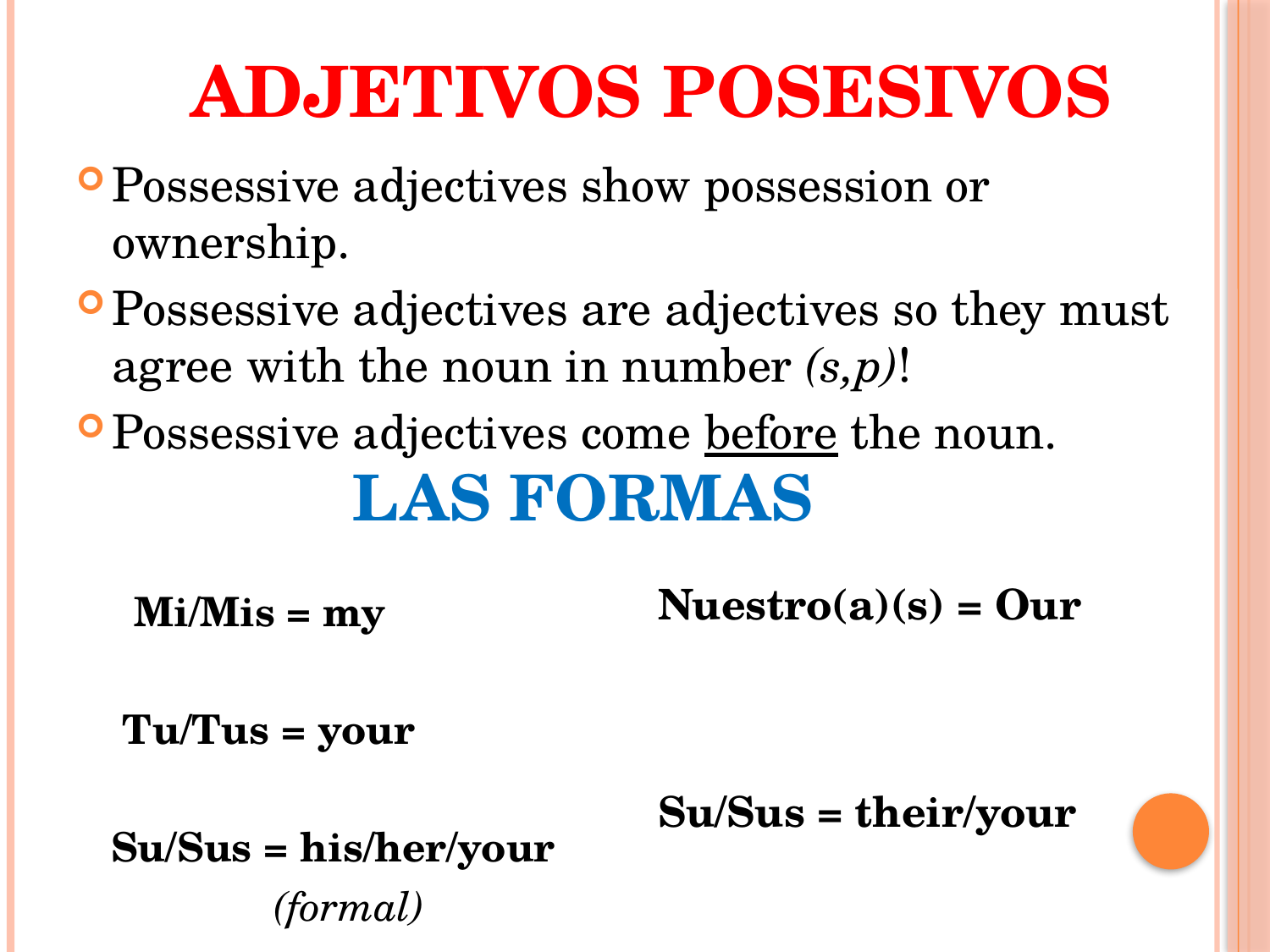

# Adjetivos posesivos
Possessive adjectives show possession or ownership.
Possessive adjectives are adjectives so they must agree with the noun in number (s,p)!
Possessive adjectives come before the noun.

     Mi/Mis = my

    Tu/Tus = your

   Su/Sus = his/her/your
                 (formal)

Las formas
Nuestro(a)(s) = Our

Su/Sus = their/your